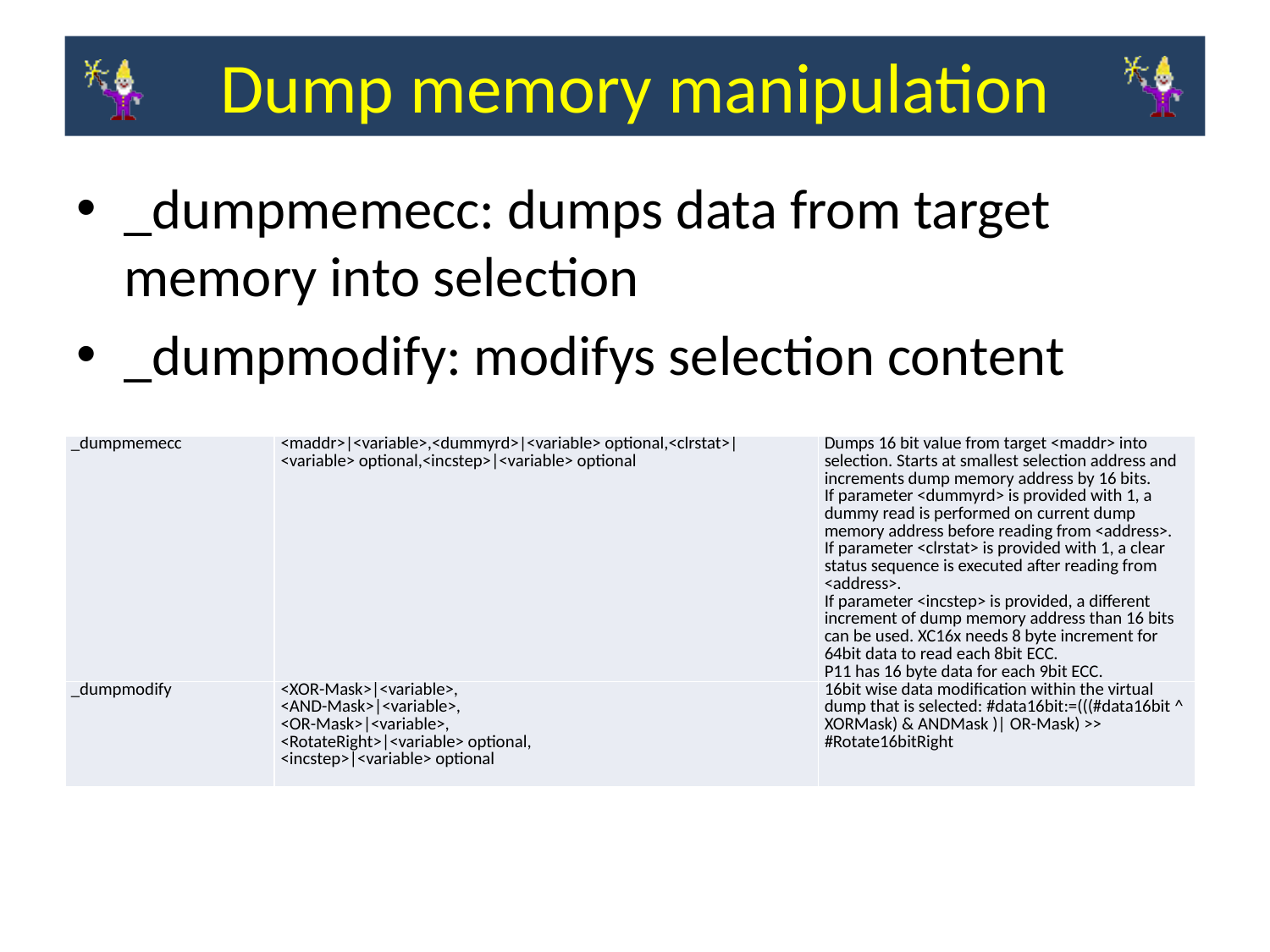

Dump memory manipulation
_dumpmemecc: dumps data from target memory into selection
_dumpmodify: modifys selection content
| \_dumpmemecc | <maddr>|<variable>,<dummyrd>|<variable> optional,<clrstat>|<variable> optional,<incstep>|<variable> optional | Dumps 16 bit value from target <maddr> into selection. Starts at smallest selection address and increments dump memory address by 16 bits. If parameter <dummyrd> is provided with 1, a dummy read is performed on current dump memory address before reading from <address>. If parameter <clrstat> is provided with 1, a clear status sequence is executed after reading from <address>. If parameter <incstep> is provided, a different increment of dump memory address than 16 bits can be used. XC16x needs 8 byte increment for 64bit data to read each 8bit ECC. P11 has 16 byte data for each 9bit ECC. |
| --- | --- | --- |
| \_dumpmodify | <XOR-Mask>|<variable>, <AND-Mask>|<variable>, <OR-Mask>|<variable>, <RotateRight>|<variable> optional, <incstep>|<variable> optional | 16bit wise data modification within the virtual dump that is selected: #data16bit:=(((#data16bit ^ XORMask) & ANDMask )| OR-Mask) >> #Rotate16bitRight |